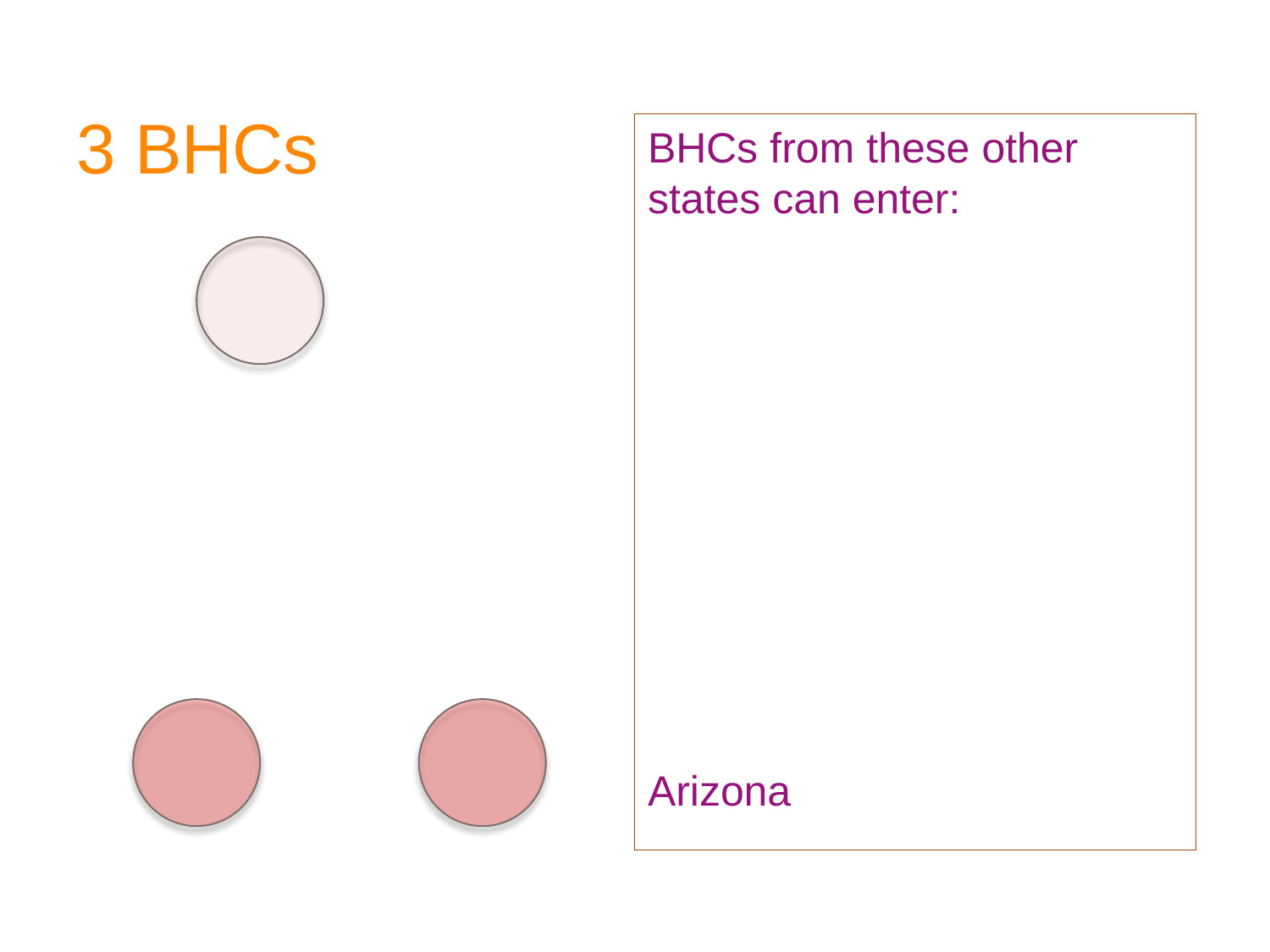

# 3 BHCs
BHCs from these other states can enter:

Arizona